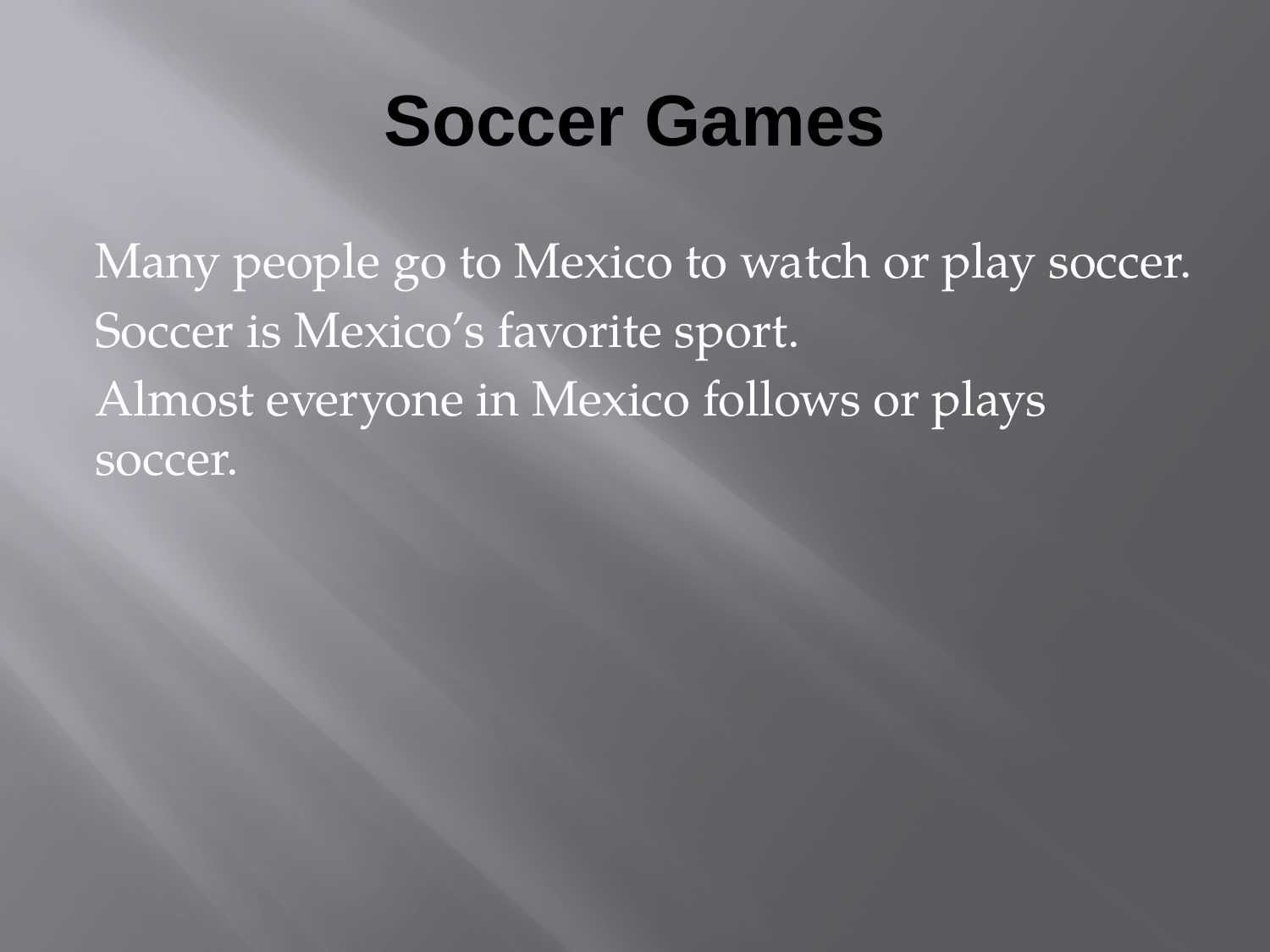

# Soccer Games
Many people go to Mexico to watch or play soccer.
Soccer is Mexico’s favorite sport.
Almost everyone in Mexico follows or plays soccer.